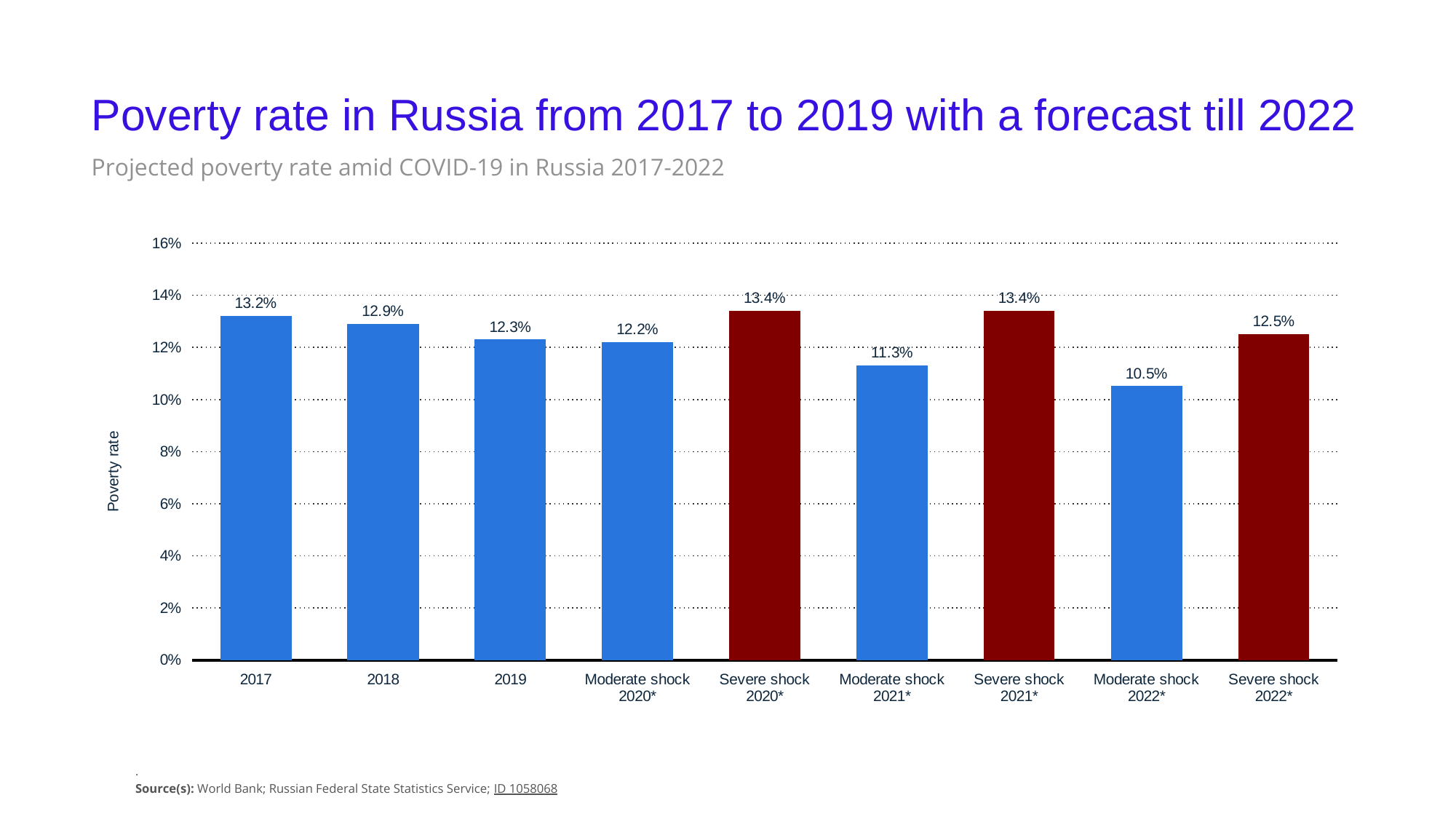

Poverty rate in Russia from 2017 to 2019 with a forecast till 2022
Projected poverty rate amid COVID-19 in Russia 2017-2022

### Chart

| Category | data |
|---|---|
| 2017 | 0.132 |
| 2018 | 0.129 |
| 2019 | 0.123 |
| Moderate shock 2020* | 0.122 |
| Severe shock 2020* | 0.134 |
| Moderate shock 2021* | 0.113 |
| Severe shock 2021* | 0.134 |
| Moderate shock 2022* | 0.105 |
| Severe shock 2022* | 0.125 |
.
Source(s): World Bank; Russian Federal State Statistics Service; ID 1058068

28